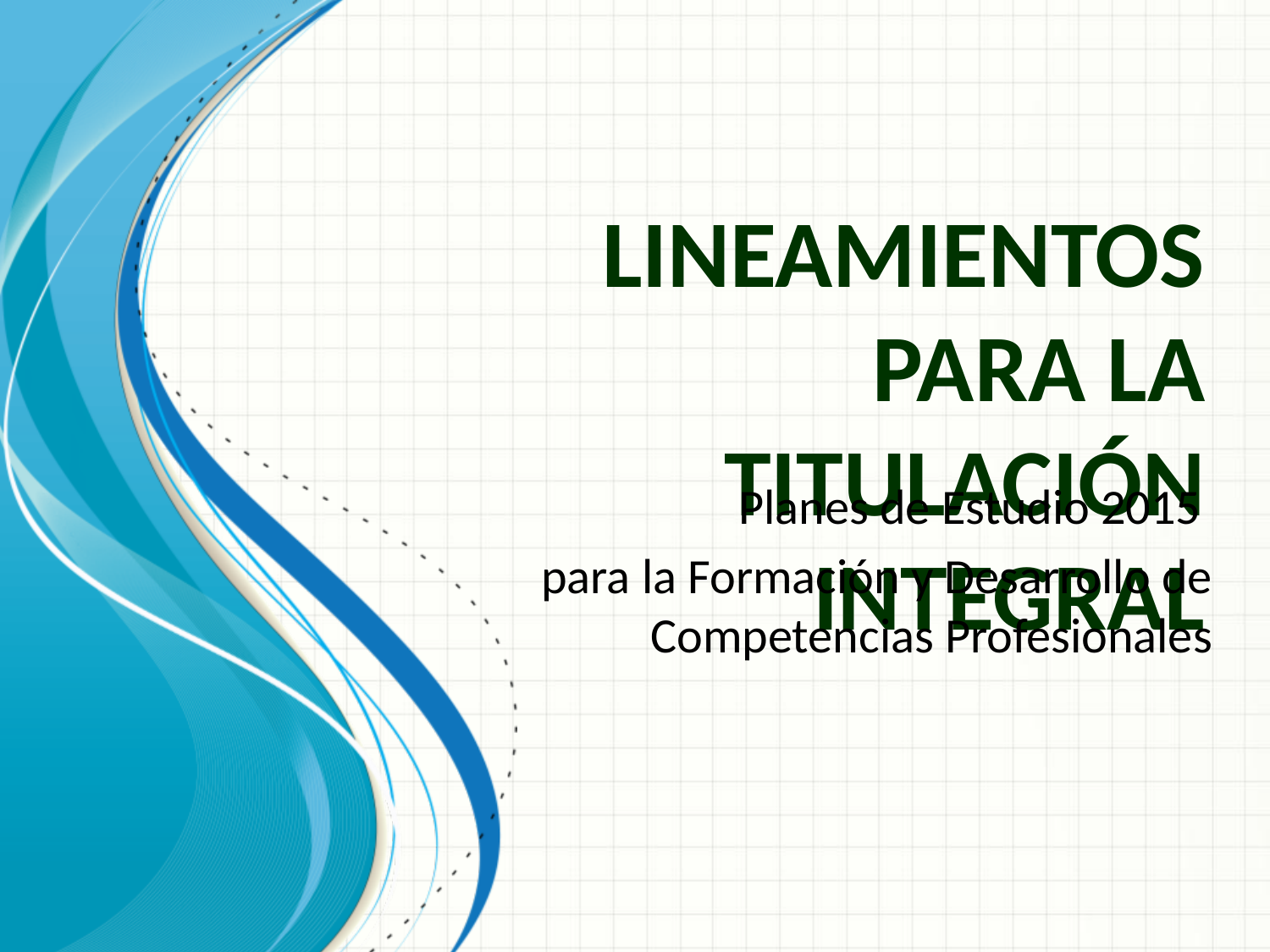

# Lineamientos para la titulación integral
Planes de Estudio 2015
para la Formación y Desarrollo de Competencias Profesionales